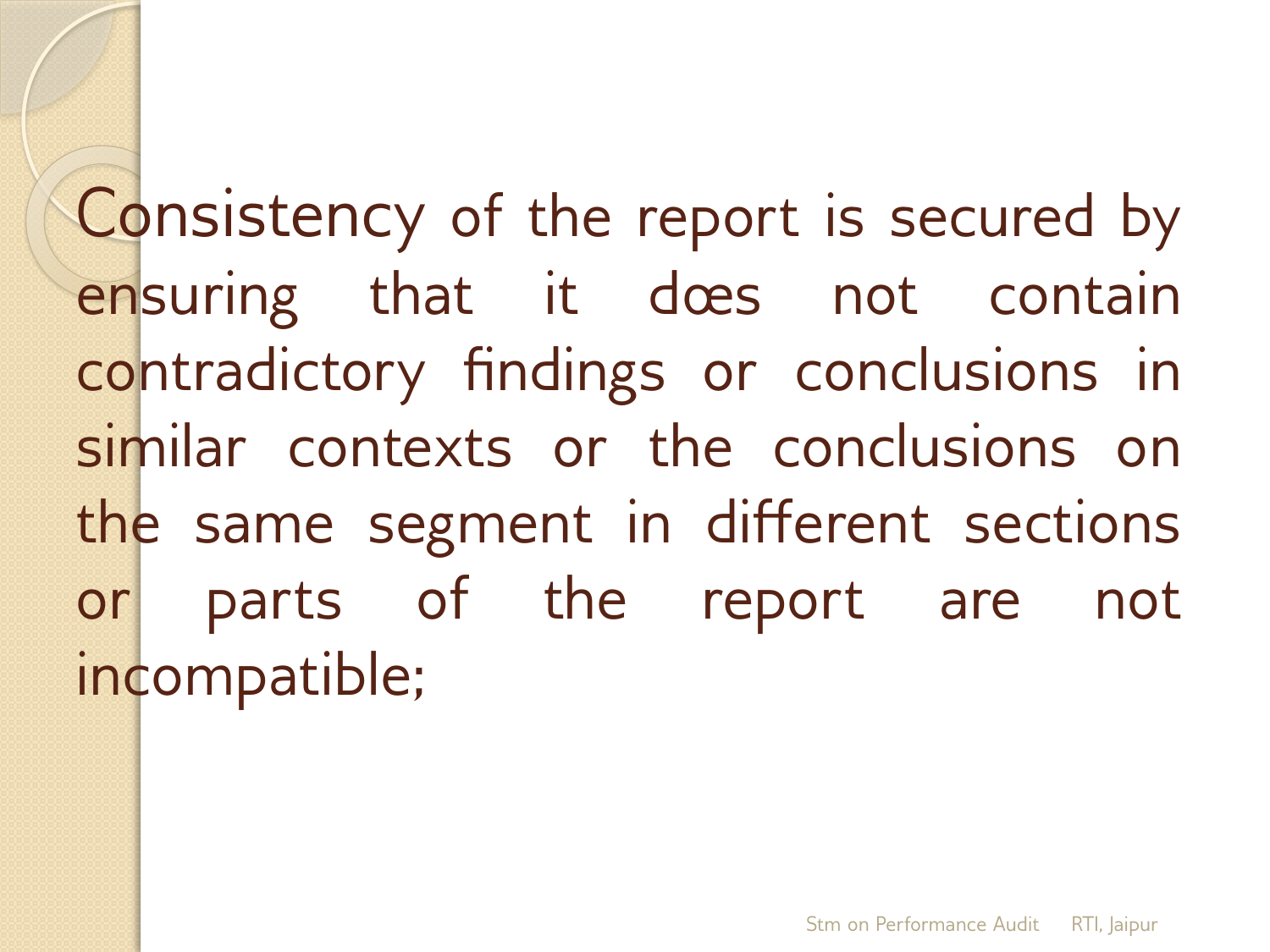

# Consistency of the report is secured by ensuring that it does not contain contradictory findings or conclusions in similar contexts or the conclusions on the same segment in different sections or parts of the report are not incompatible;
Stm on Performance Audit     RTI, Jaipur